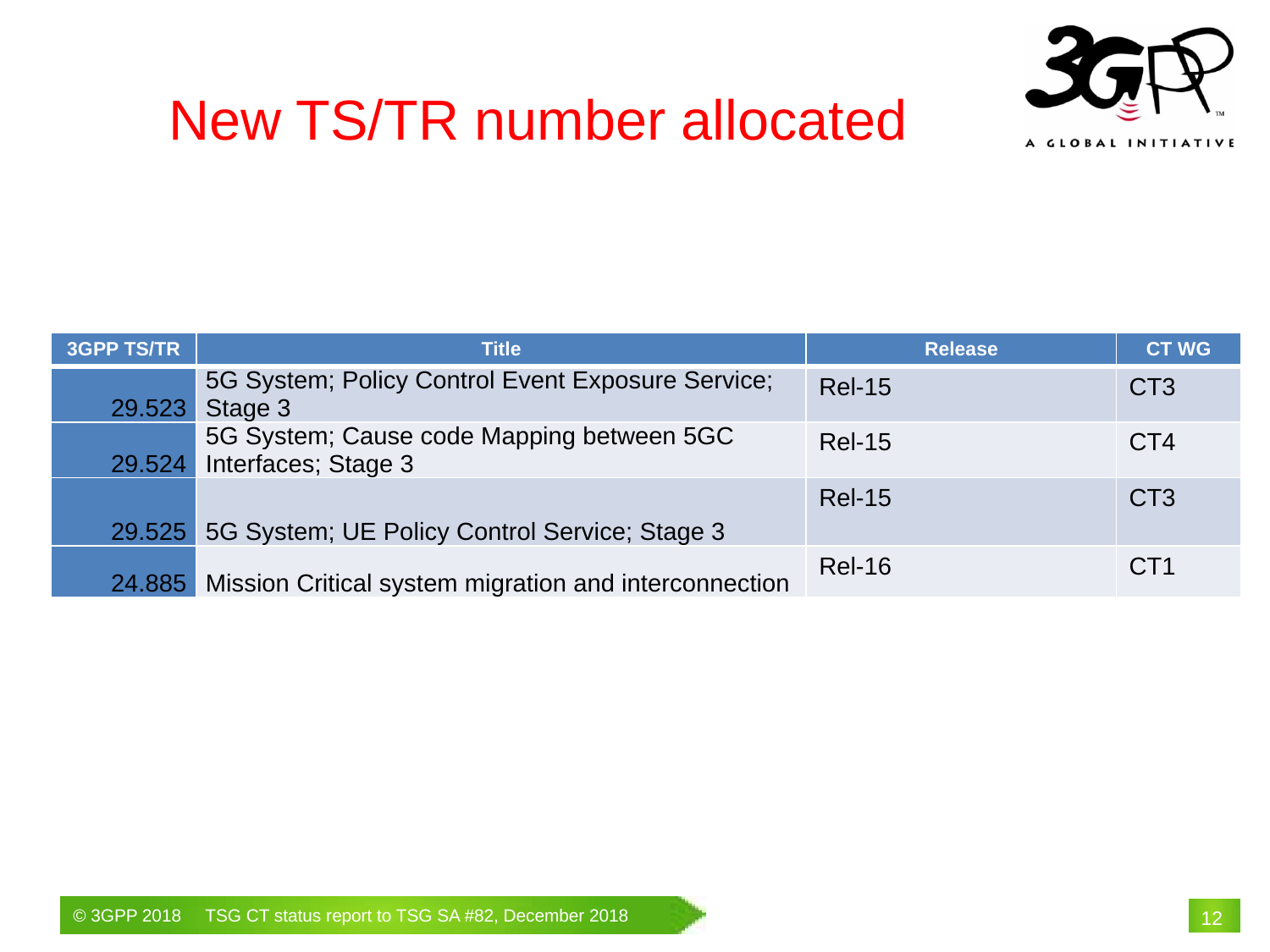

New TS/TR number allocated

| 3GPP TS/TR | Title | Release | CT WG |
| --- | --- | --- | --- |
| 29.523 | 5G System; Policy Control Event Exposure Service; Stage 3 | Rel-15 | CT3 |
| 29.524 | 5G System; Cause code Mapping between 5GC Interfaces; Stage 3 | Rel-15 | CT4 |
| 29.525 | 5G System; UE Policy Control Service; Stage 3 | Rel-15 | CT3 |
| 24.885 | Mission Critical system migration and interconnection | Rel-16 | CT1 |

# 12